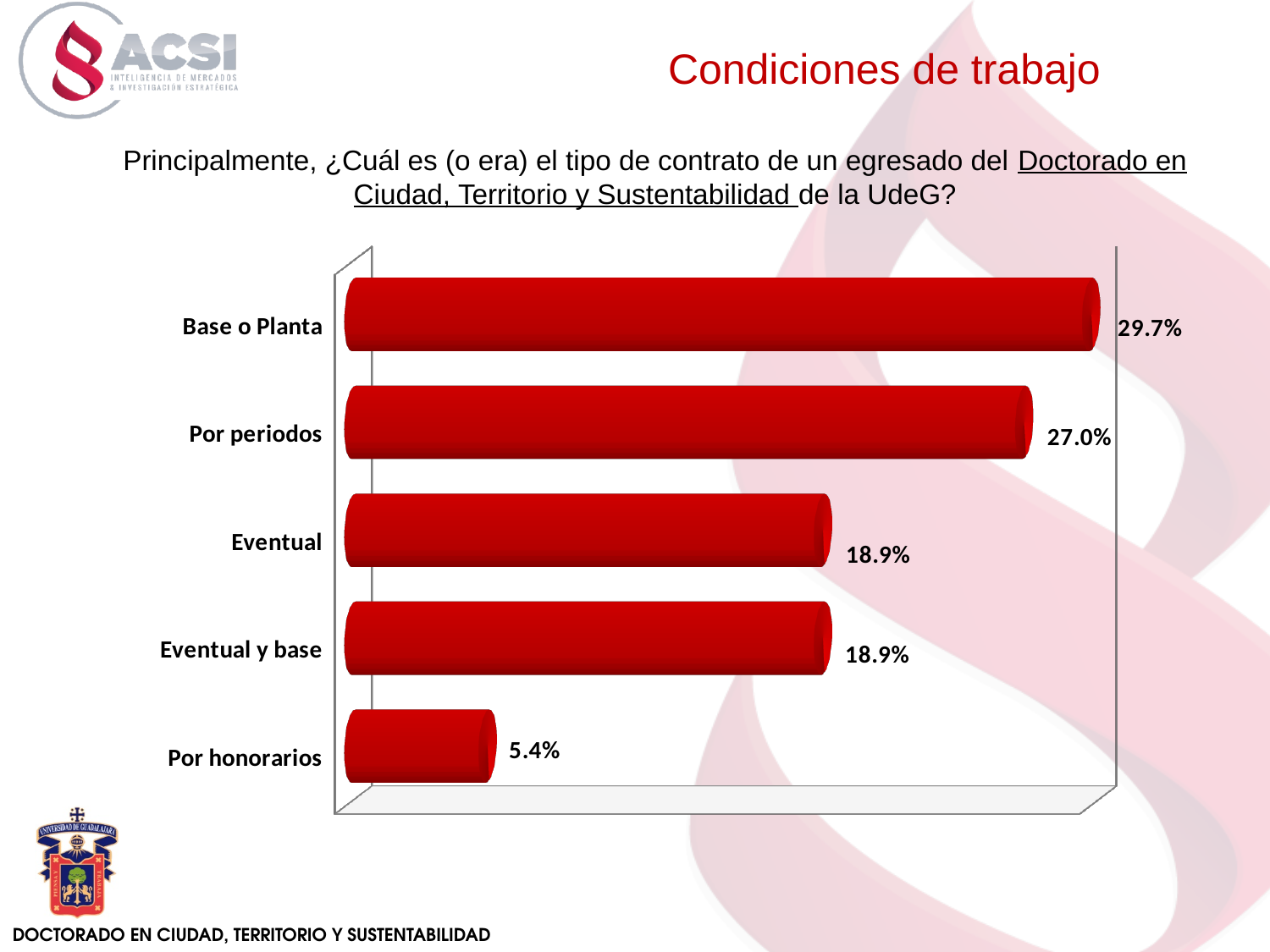

Condiciones de trabajo
Principalmente, ¿Cuál es (o era) el tipo de contrato de un egresado del Doctorado en Ciudad, Territorio y Sustentabilidad de la UdeG?

[unsupported chart]